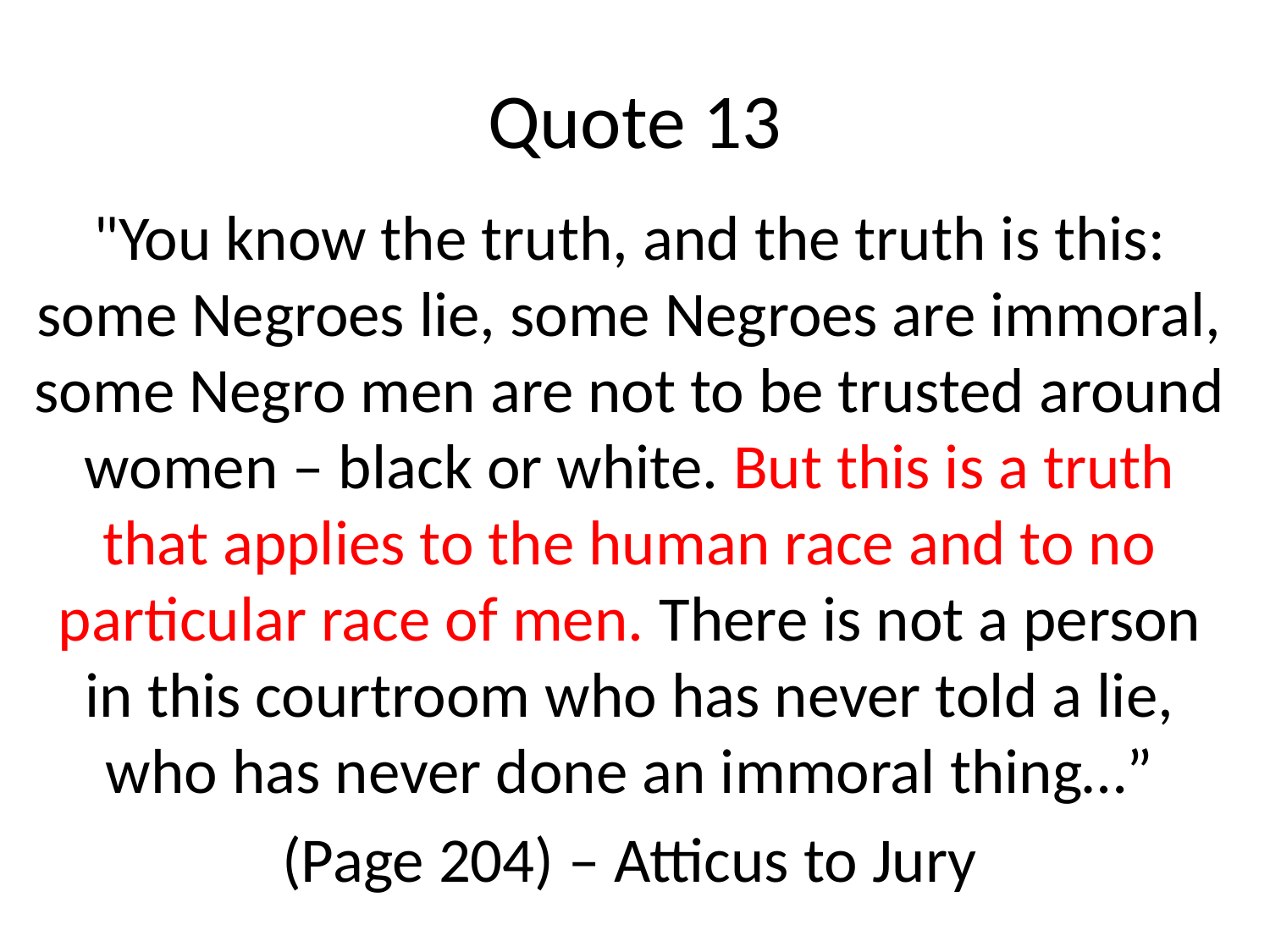

# Quote 13
"You know the truth, and the truth is this: some Negroes lie, some Negroes are immoral, some Negro men are not to be trusted around women – black or white. But this is a truth that applies to the human race and to no particular race of men. There is not a person in this courtroom who has never told a lie, who has never done an immoral thing…”
(Page 204) – Atticus to Jury